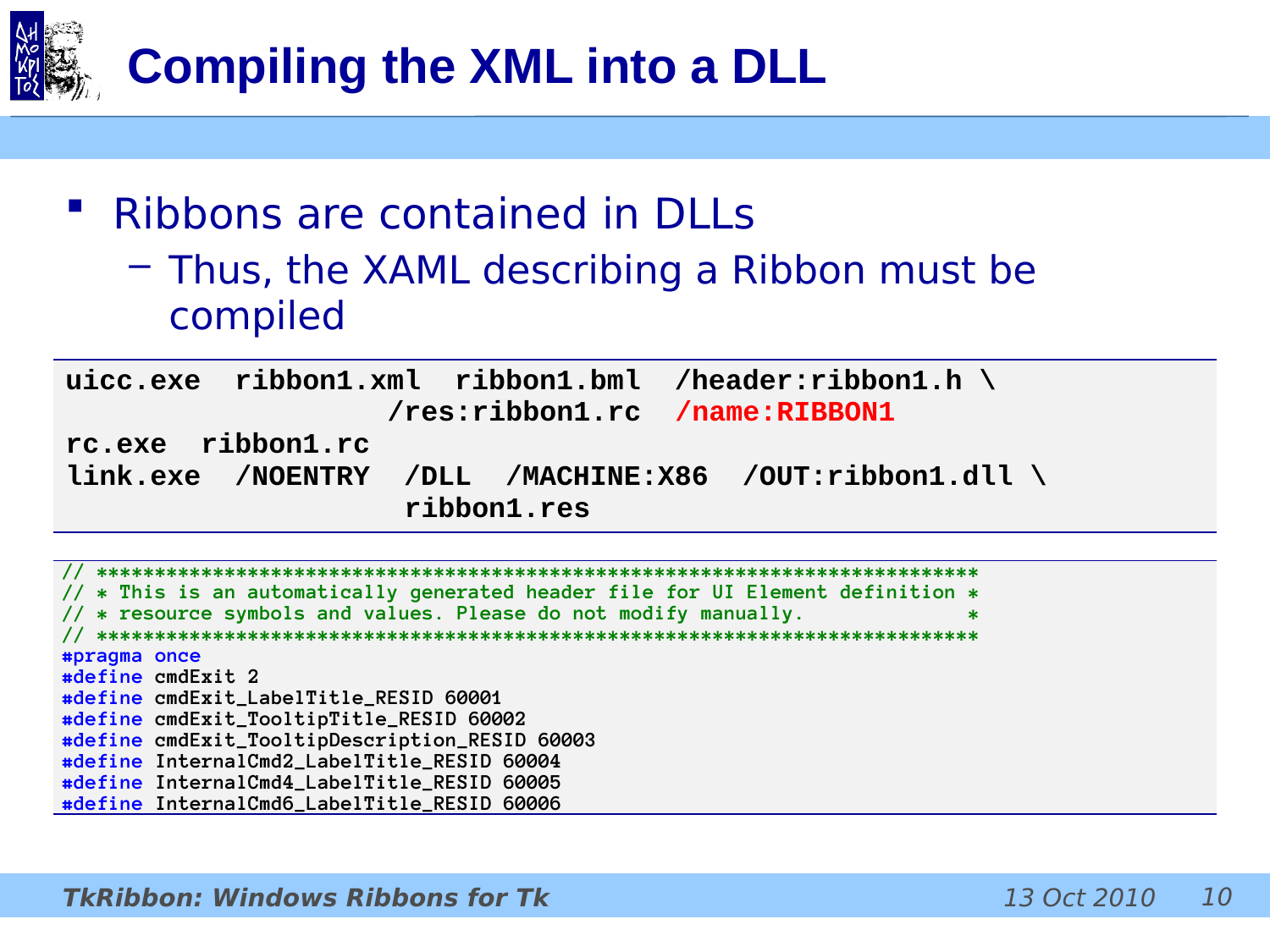

# Compiling the XML into a DLL
Ribbons are contained in DLLs
Thus, the XAML describing a Ribbon must be compiled
| uicc.exe ribbon1.xml ribbon1.bml /header:ribbon1.h \ /res:ribbon1.rc /name:RIBBON1 rc.exe ribbon1.rc link.exe /NOENTRY /DLL /MACHINE:X86 /OUT:ribbon1.dll \ ribbon1.res |
| --- |
| // \*\*\*\*\*\*\*\*\*\*\*\*\*\*\*\*\*\*\*\*\*\*\*\*\*\*\*\*\*\*\*\*\*\*\*\*\*\*\*\*\*\*\*\*\*\*\*\*\*\*\*\*\*\*\*\*\*\*\*\*\*\*\*\*\*\*\*\*\*\*\*\*\*\*\*\* // \* This is an automatically generated header file for UI Element definition \* // \* resource symbols and values. Please do not modify manually. \* // \*\*\*\*\*\*\*\*\*\*\*\*\*\*\*\*\*\*\*\*\*\*\*\*\*\*\*\*\*\*\*\*\*\*\*\*\*\*\*\*\*\*\*\*\*\*\*\*\*\*\*\*\*\*\*\*\*\*\*\*\*\*\*\*\*\*\*\*\*\*\*\*\*\*\*\* #pragma once #define cmdExit 2 #define cmdExit\_LabelTitle\_RESID 60001 #define cmdExit\_TooltipTitle\_RESID 60002 #define cmdExit\_TooltipDescription\_RESID 60003 #define InternalCmd2\_LabelTitle\_RESID 60004 #define InternalCmd4\_LabelTitle\_RESID 60005 #define InternalCmd6\_LabelTitle\_RESID 60006 |
| --- |
10
TkRibbon: Windows Ribbons for Tk
13 Oct 2010